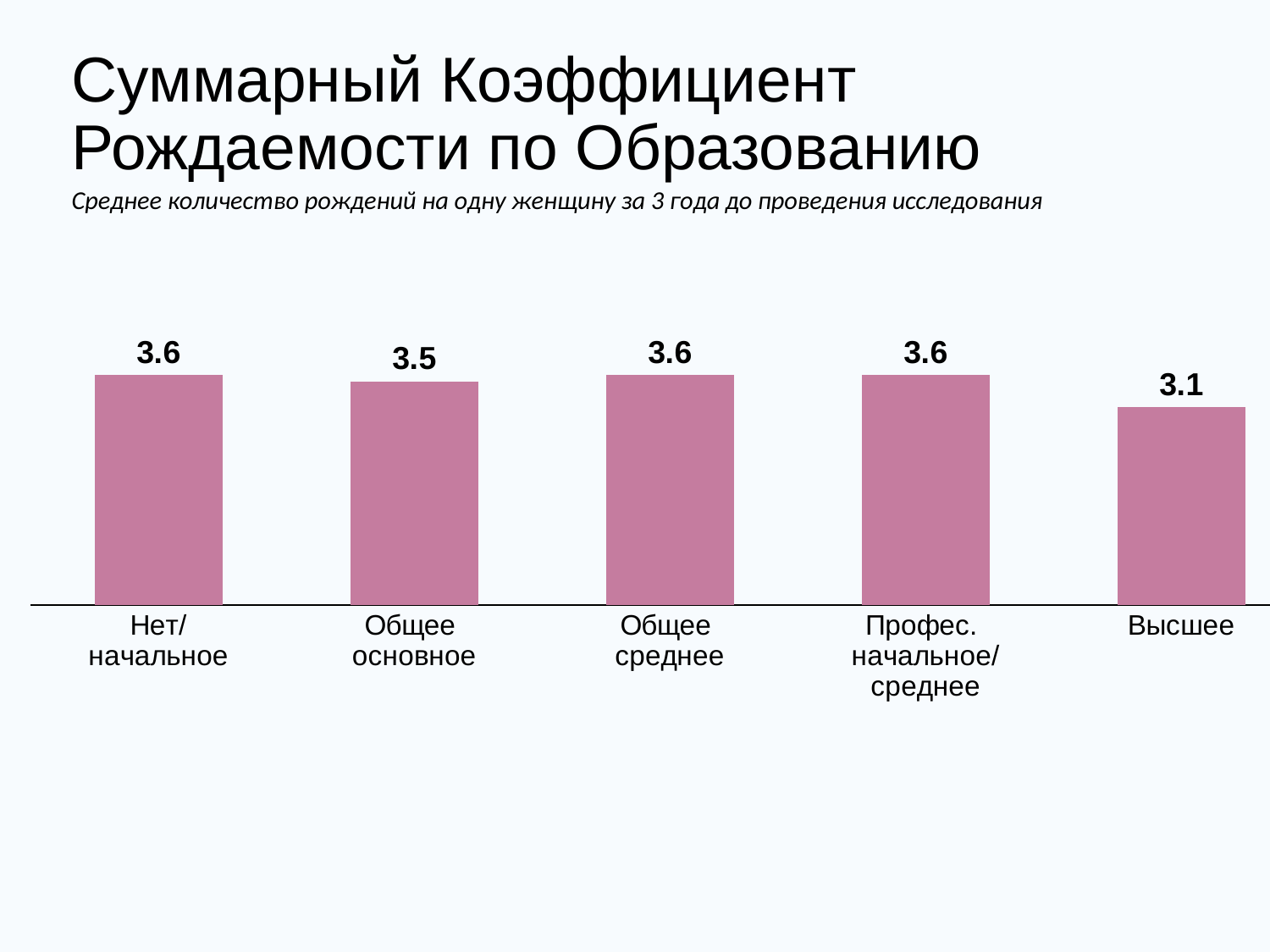

# Суммарный Коэффициент Рождаемости по Образованию
Среднее количество рождений на одну женщину за 3 года до проведения исследования

### Chart

| Category | Column1 |
|---|---|
| Нет/
начальное | 3.6 |
| Общее
основное | 3.5 |
| Общее
среднее | 3.6 |
| Профес.
начальное/среднее | 3.6 |
| Высшее | 3.1 |